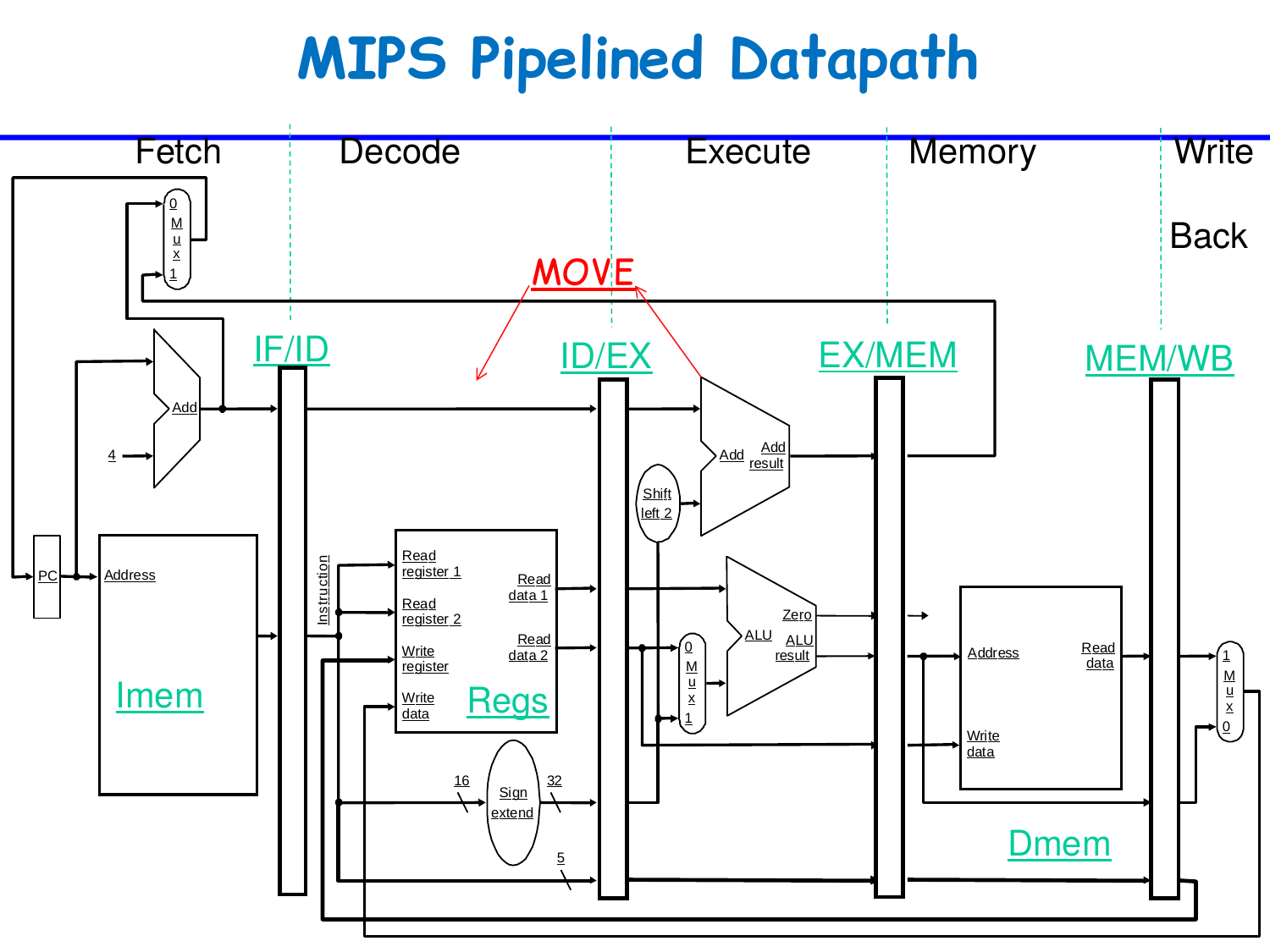

# MIPS Pipelined Datapath
Fetch            Decode                       Execute          Memory              Write
					 	                            Back

0

M
u
MOVE
x

1

IF/ID
EX/MEM
ID/EX

MEM/WB

A
d
d

A
d
d
4
A
d
d

r
e
s
u
l
t

S
h
i
f
t

l
e
f
t

2

R
e
a
d
n

o

r
e
g
i
s
t
e
r

1

i
A
d
d
r
e
s
s
P
C
t
R
e
a
d

c

u

d
a
t
a

1

r
R
e
a
d
t

s
Z
e
r
o

n
r
e
g
i
s
t
e
r

2

I

A
L
U

R
e
a
d
A
L
U

0
R
e
a
d

W
r
i
t
e

A
d
d
r
e
s
s

d
a
t
a

2
r
e
s
u
l
t
1

d
a
t
a

r
e
g
i
s
t
e
r
M

M
Imem

Regs
u

u

W
r
i
t
e
x

x

d
a
t
a
1

0

W
r
i
t
e

d
a
t
a

1
6
3
2
S
i
g
n

e
x
t
e
n
d
Dmem
5